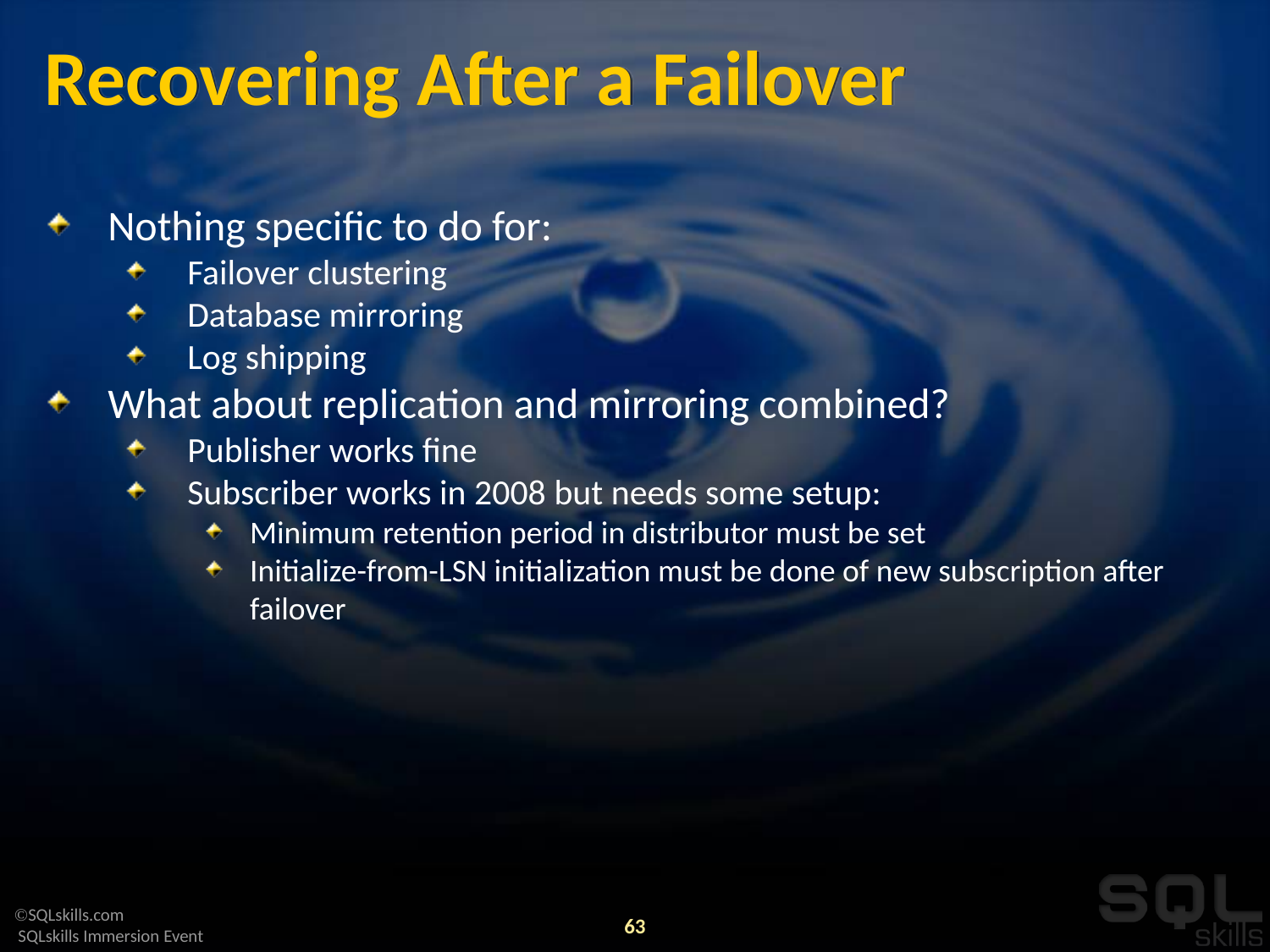

# Recovering After a Failover
Nothing specific to do for:
Failover clustering
Database mirroring
Log shipping
What about replication and mirroring combined?
Publisher works fine
Subscriber works in 2008 but needs some setup:
Minimum retention period in distributor must be set
Initialize-from-LSN initialization must be done of new subscription after failover
63